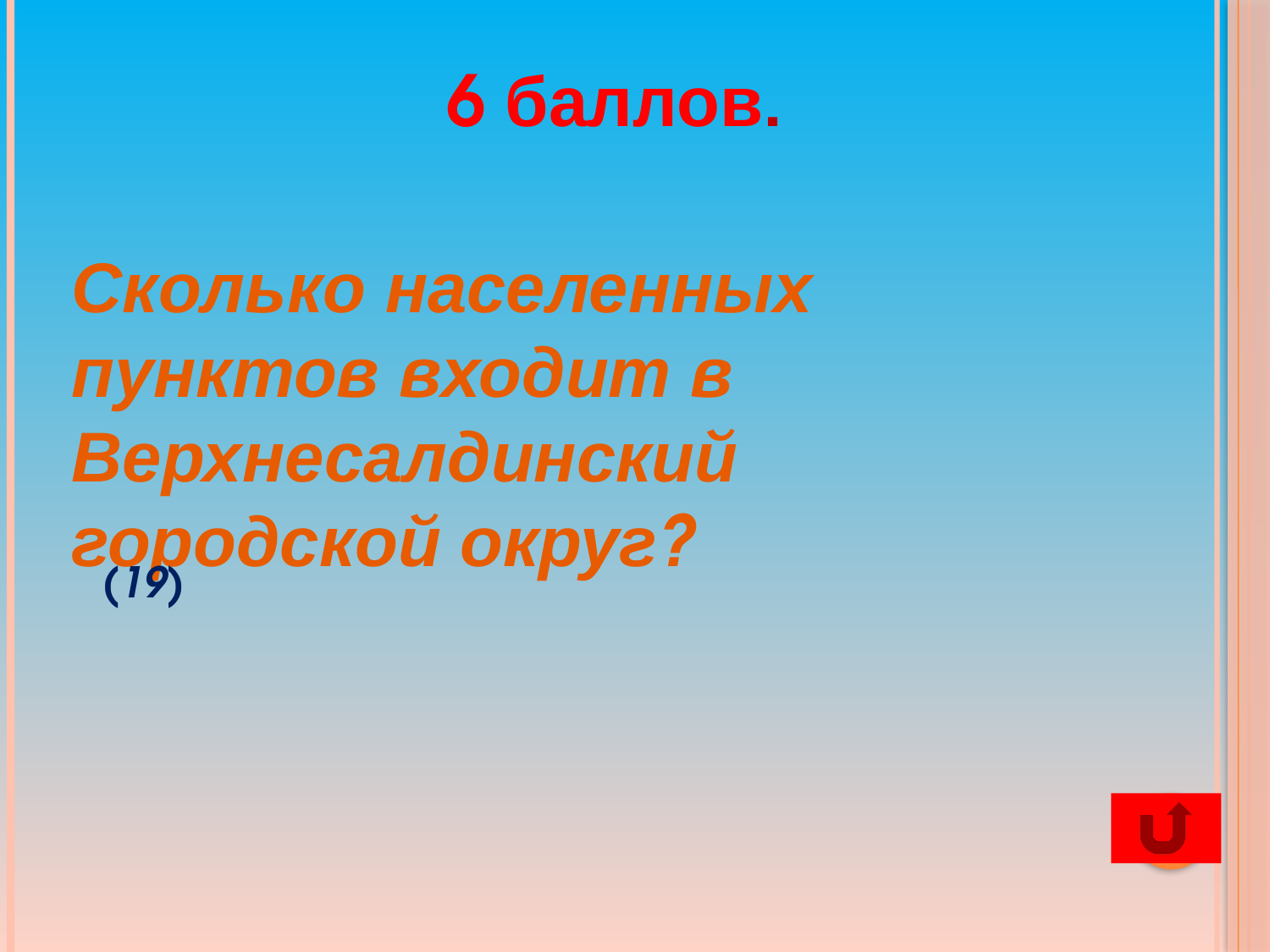

6 баллов.

Сколько населенных пунктов входит в Верхнесалдинский городской округ?

(19)